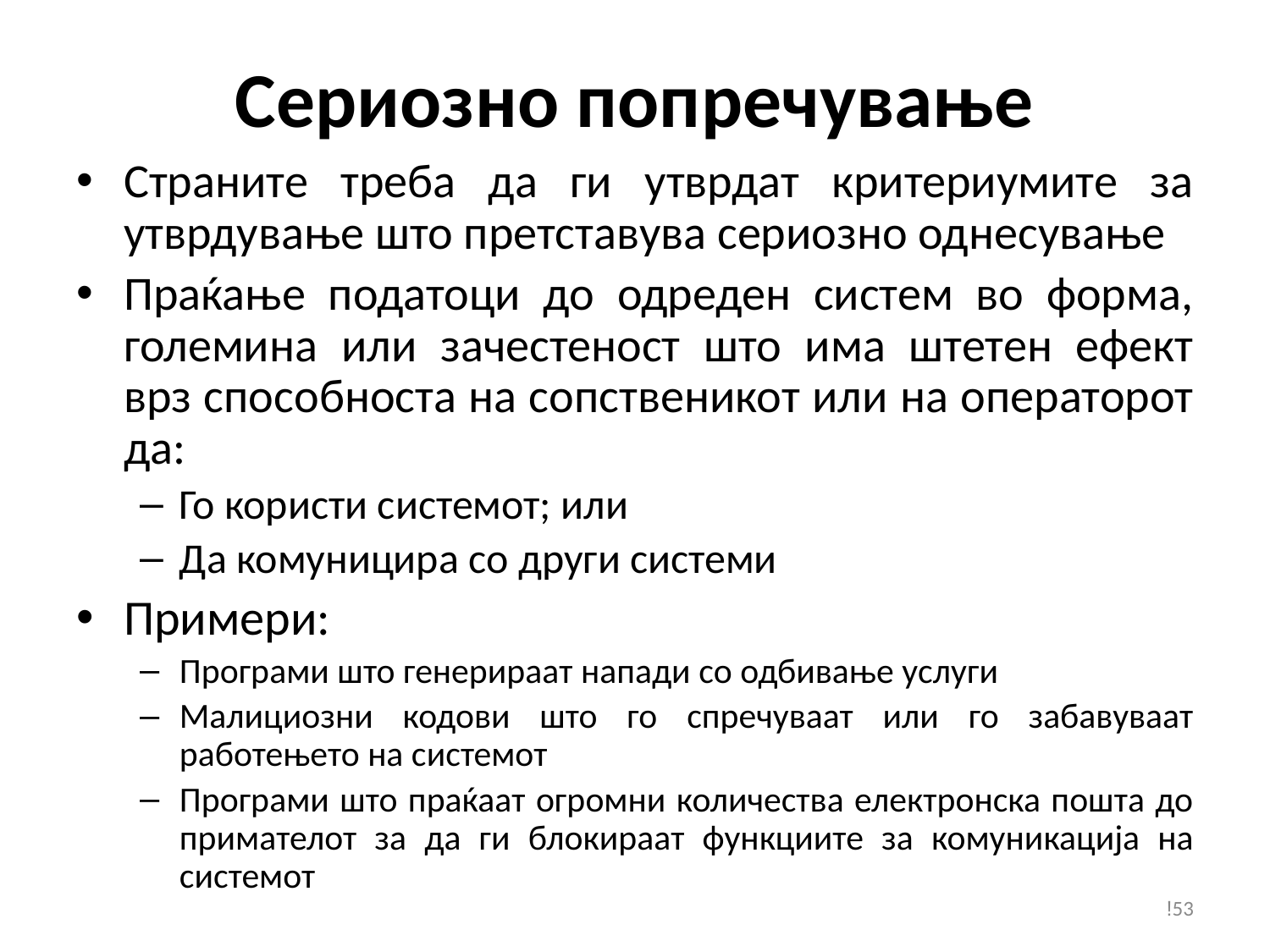

# Сериозно попречување
Страните треба да ги утврдат критериумите за утврдување што претставува сериозно однесување
Праќање податоци до одреден систем во форма, големина или зачестеност што има штетен ефект врз способноста на сопственикот или на операторот да:
Го користи системот; или
Да комуницира со други системи
Примери:
Програми што генерираат напади со одбивање услуги
Малициозни кодови што го спречуваат или го забавуваат работењето на системот
Програми што праќаат огромни количества електронска пошта до примателот за да ги блокираат функциите за комуникација на системот
!53